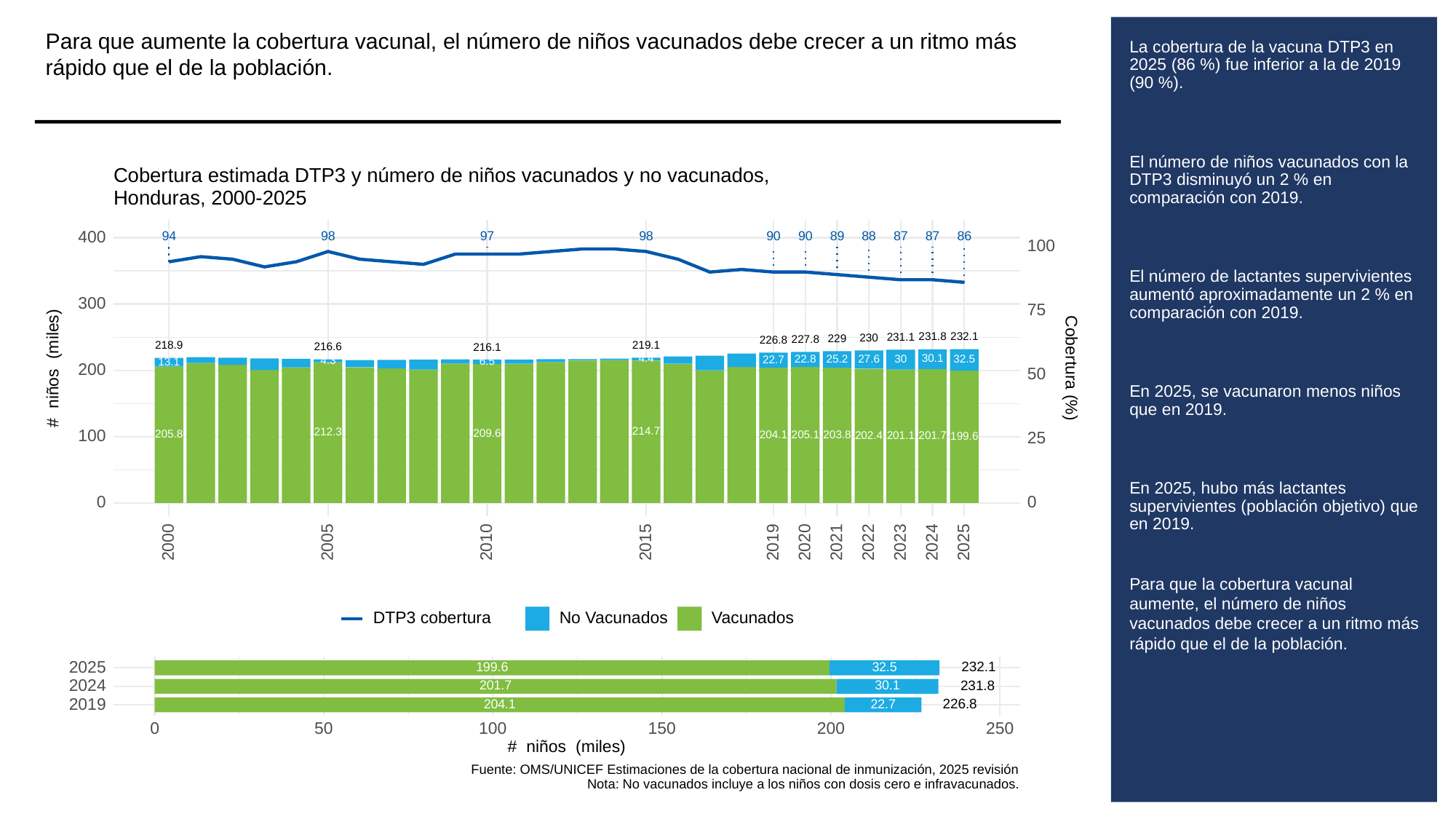

Para que aumente la cobertura vacunal, el número de niños vacunados debe crecer a un ritmo más rápido que el de la población.
# La cobertura de la vacuna DTP3 en 2025 (86 %) fue inferior a la de 2019 (90 %).

El número de niños vacunados con la DTP3 disminuyó un 2 % en comparación con 2019.

El número de lactantes supervivientes aumentó aproximadamente un 2 % en comparación con 2019.

En 2025, se vacunaron menos niños que en 2019.

En 2025, hubo más lactantes supervivientes (población objetivo) que en 2019.

Para que la cobertura vacunal aumente, el número de niños vacunados debe crecer a un ritmo más rápido que el de la población.

Cobertura estimada DTP3 y número de niños vacunados y no vacunados,
Honduras, 2000-2025

400
94
98
97
98
90
90
89
88
87
87
86

100

300

75
232.1
231.8
231.1
230
229
227.8
226.8

219.1
218.9
216.6
216.1

30.1
4.4
22.8
25.2
27.6
30

32.5
22.7

4.3

6.5

13.1

#  niños  (miles)
Cobertura (%)

200

50

214.7
212.3
209.6
100
205.8
205.1
204.1
203.8
202.4
201.7
201.1
199.6
25

0
0

2023
2000
2005
2010
2015
2019
2020
2021
2022
2024
2025

DTP3 cobertura
No Vacunados
Vacunados

2025
232.1
32.5
199.6

2024
231.8
30.1
201.7

2019
226.8
204.1
22.7

0
50
100
150
200
250
#  niños  (miles)
Fuente: OMS/UNICEF Estimaciones de la cobertura nacional de inmunización, 2025 revisión
Nota: No vacunados incluye a los niños con dosis cero e infravacunados.